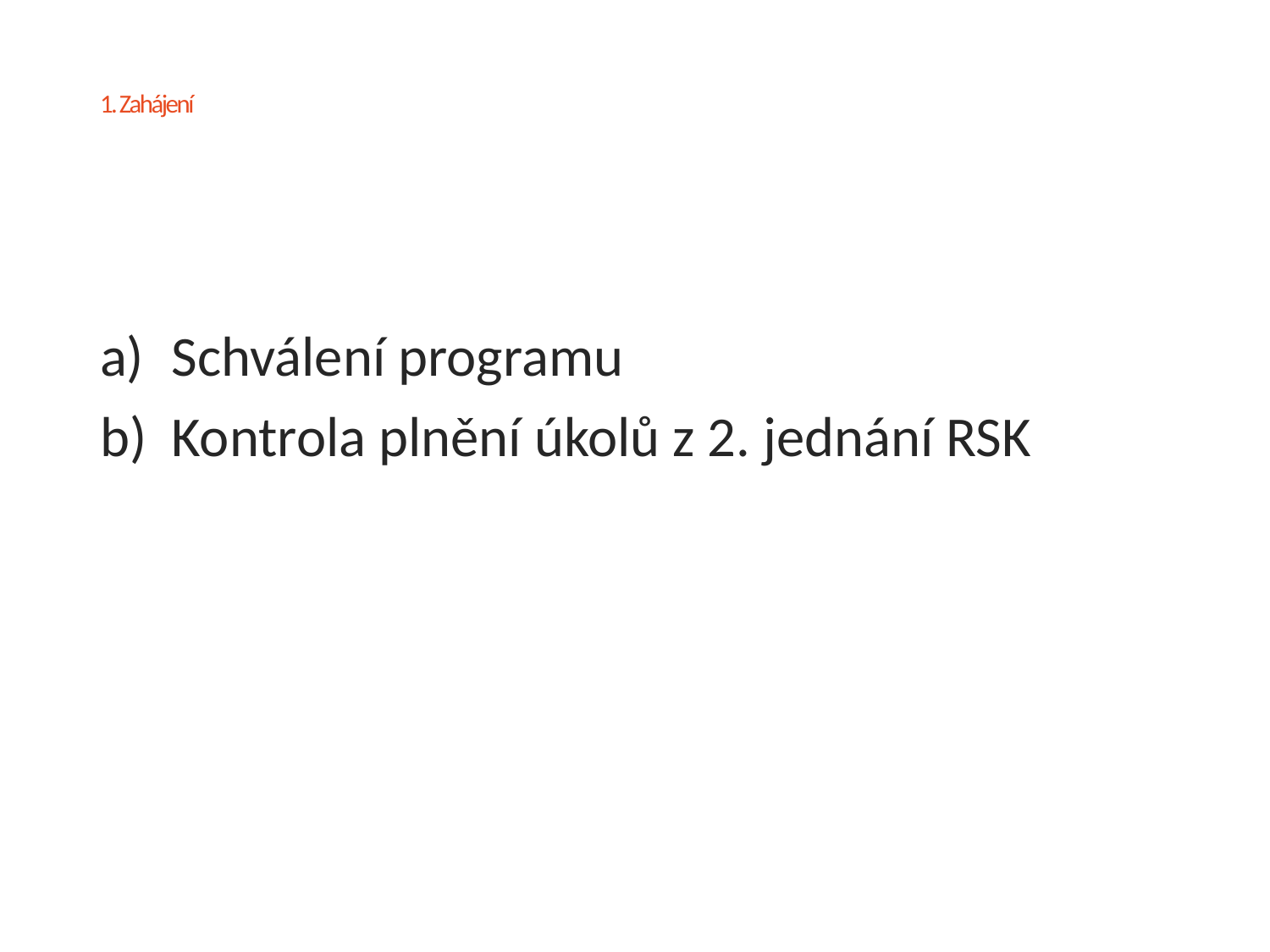

# 1. Zahájení

Schválení programu
Kontrola plnění úkolů z 2. jednání RSK